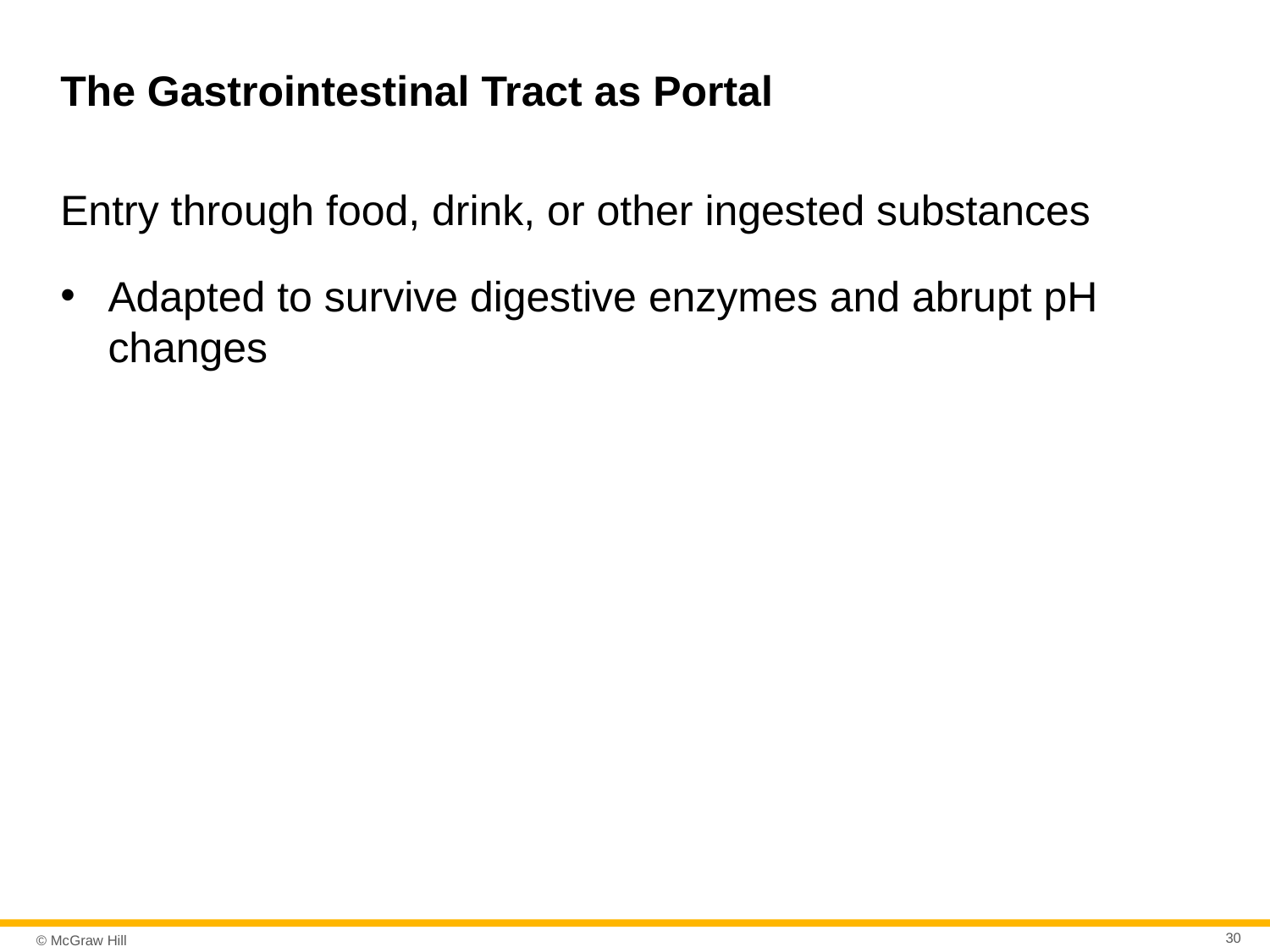

# The Gastrointestinal Tract as Portal
Entry through food, drink, or other ingested substances
Adapted to survive digestive enzymes and abrupt pH changes